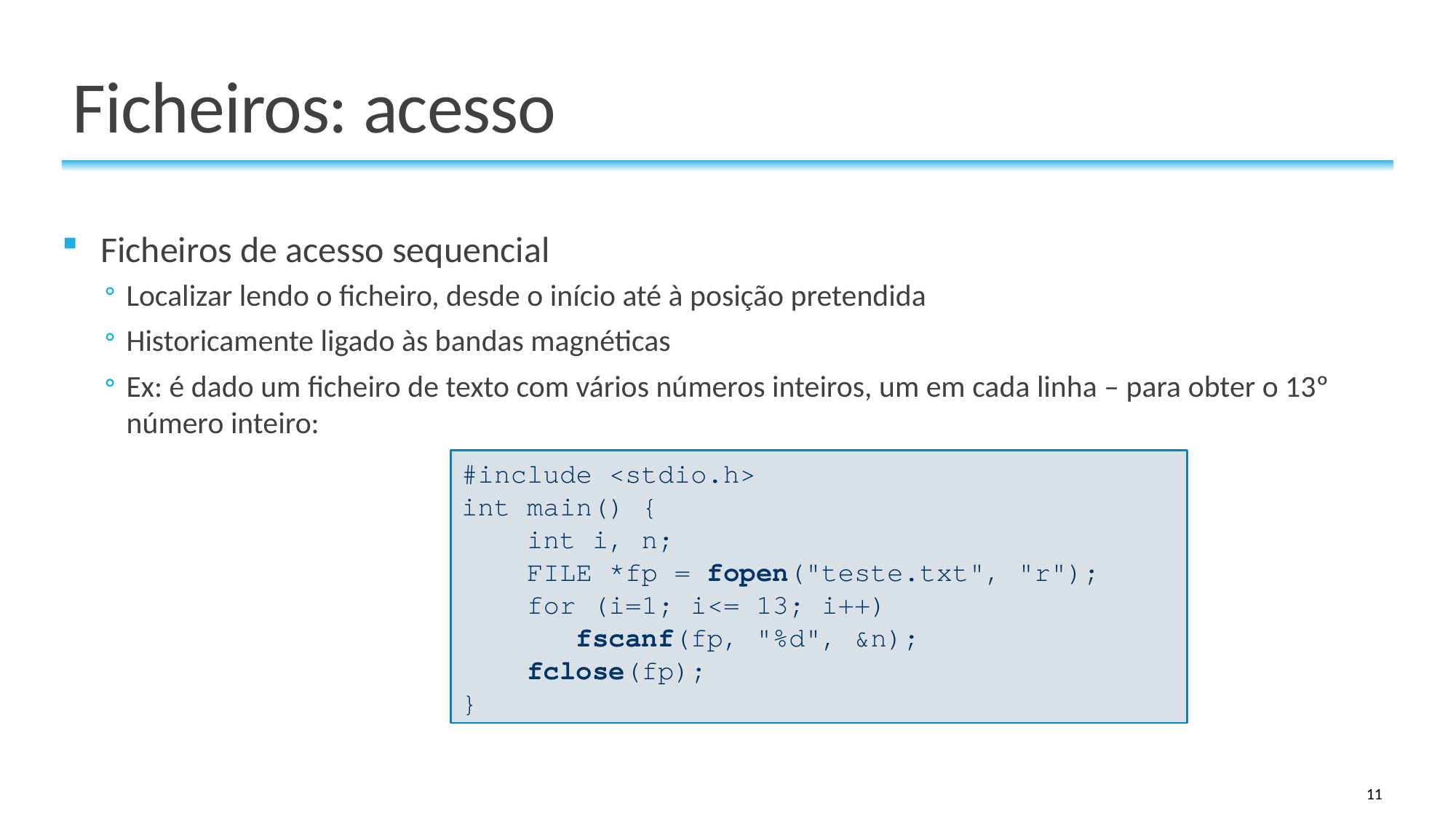

# Ficheiros: acesso
Ficheiros de acesso sequencial
Localizar lendo o ficheiro, desde o início até à posição pretendida
Historicamente ligado às bandas magnéticas
Ex: é dado um ficheiro de texto com vários números inteiros, um em cada linha – para obter o 13º número inteiro:
#include <stdio.h>
int main() {
    int i, n;
    FILE *fp = fopen("teste.txt", "r");
    for (i=1; i<= 13; i++)
       fscanf(fp, "%d", &n);
    fclose(fp);
}
11